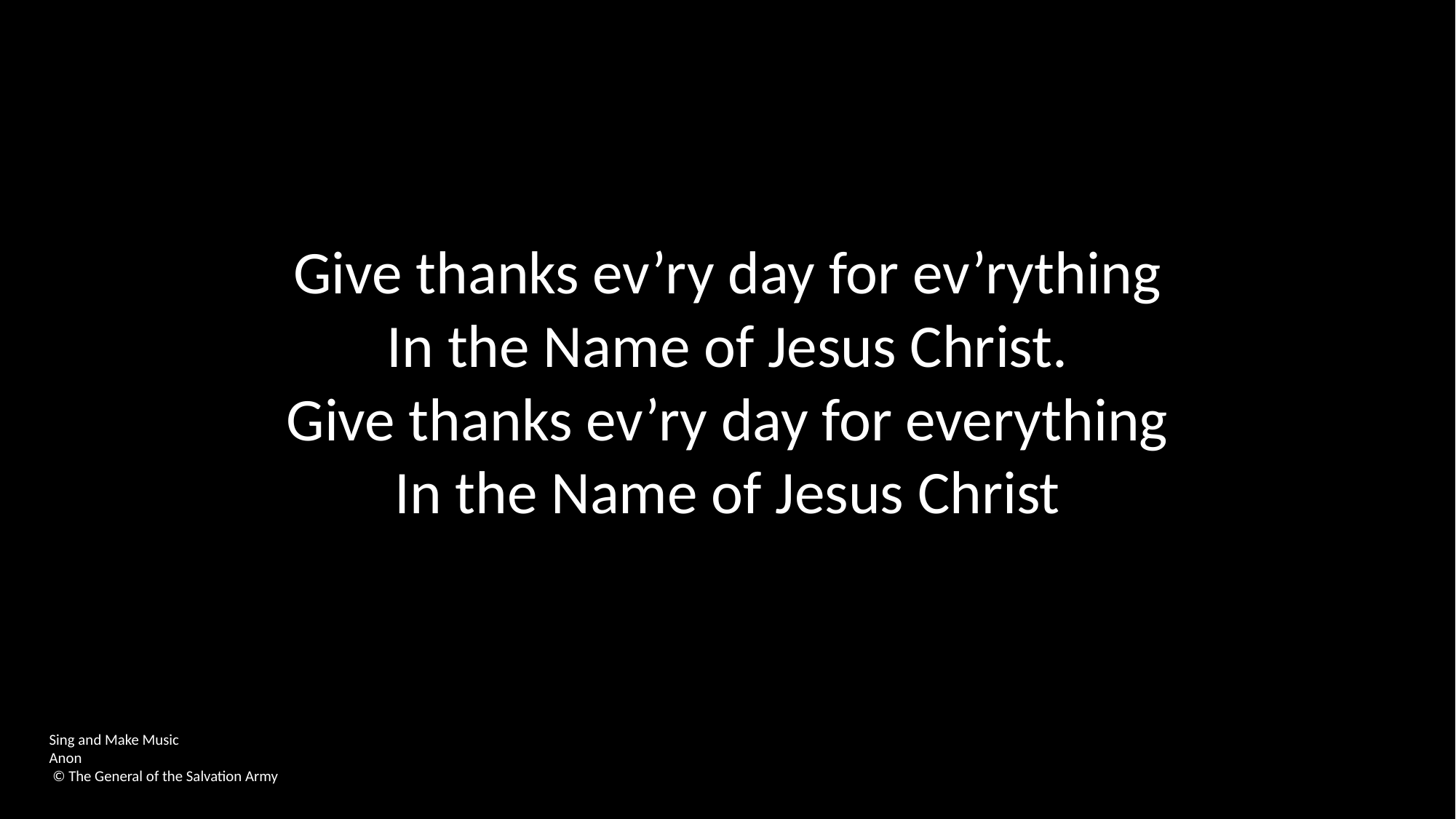

Give thanks ev’ry day for ev’rything
In the Name of Jesus Christ.
Give thanks ev’ry day for everything
In the Name of Jesus Christ
Sing and Make Music
Anon
 © The General of the Salvation Army